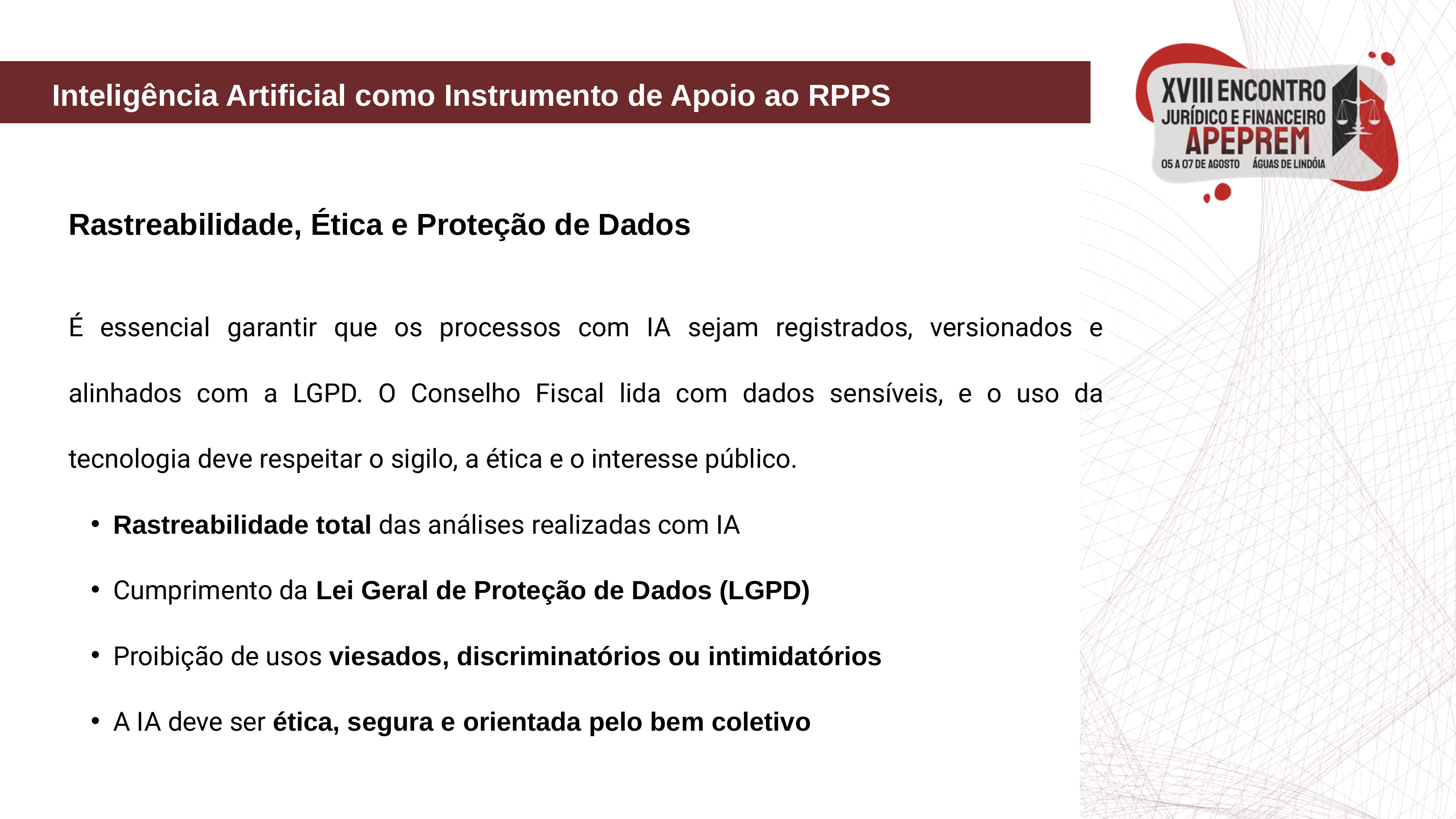

Inteligência Artificial como Instrumento de Apoio ao RPPS
Rastreabilidade, Ética e Proteção de Dados
É essencial garantir que os processos com IA sejam registrados, versionados e alinhados com a LGPD. O Conselho Fiscal lida com dados sensíveis, e o uso da tecnologia deve respeitar o sigilo, a ética e o interesse público.
Rastreabilidade total das análises realizadas com IA
Cumprimento da Lei Geral de Proteção de Dados (LGPD)
Proibição de usos viesados, discriminatórios ou intimidatórios
A IA deve ser ética, segura e orientada pelo bem coletivo